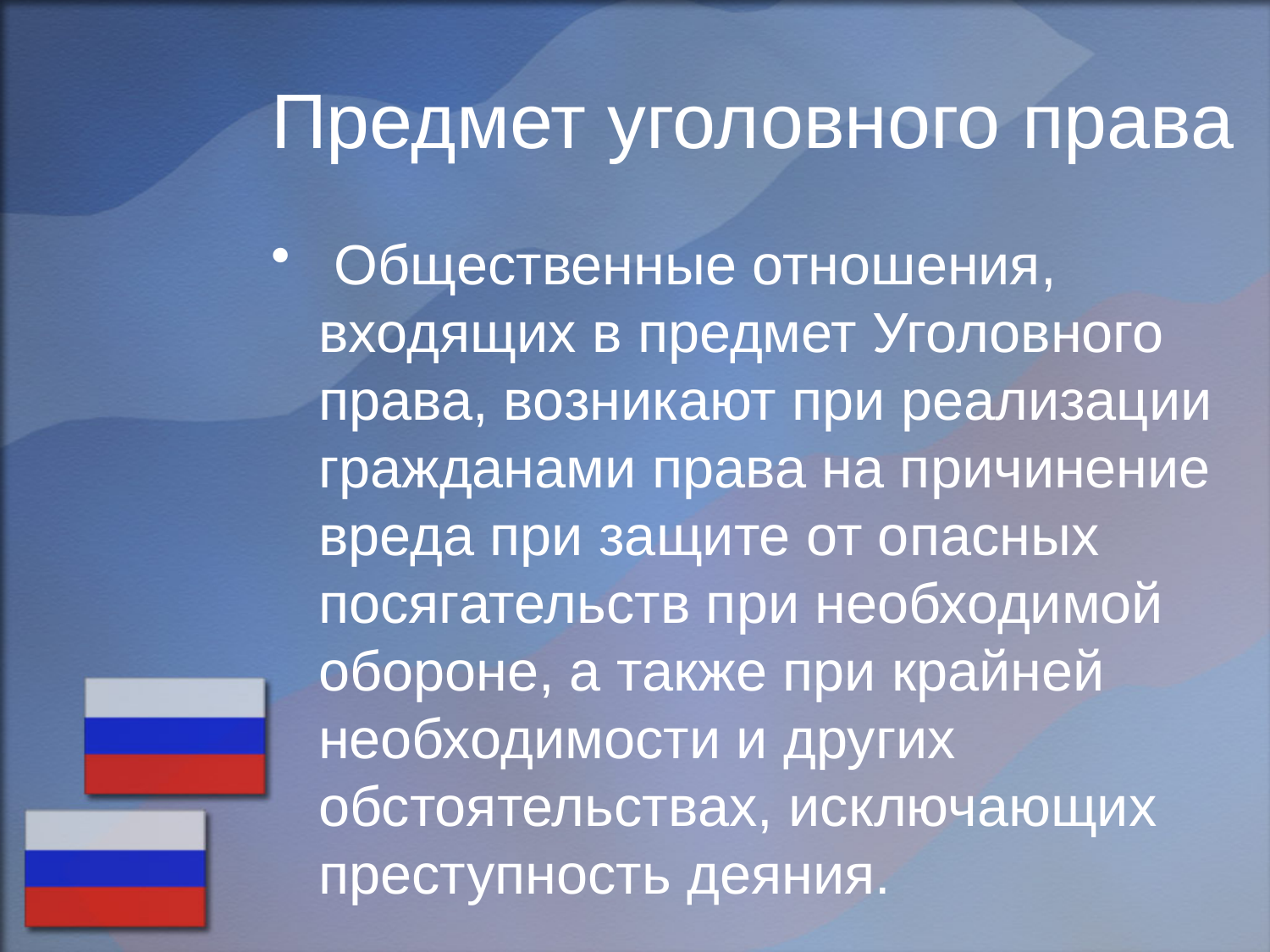

# Предмет уголовного права
 Общественные отношения, входящих в предмет Уголовного права, возникают при реализации гражданами права на причинение вреда при защите от опасных посягательств при необходимой обороне, а также при крайней необходимости и других обстоятельствах, исключающих преступность деяния.